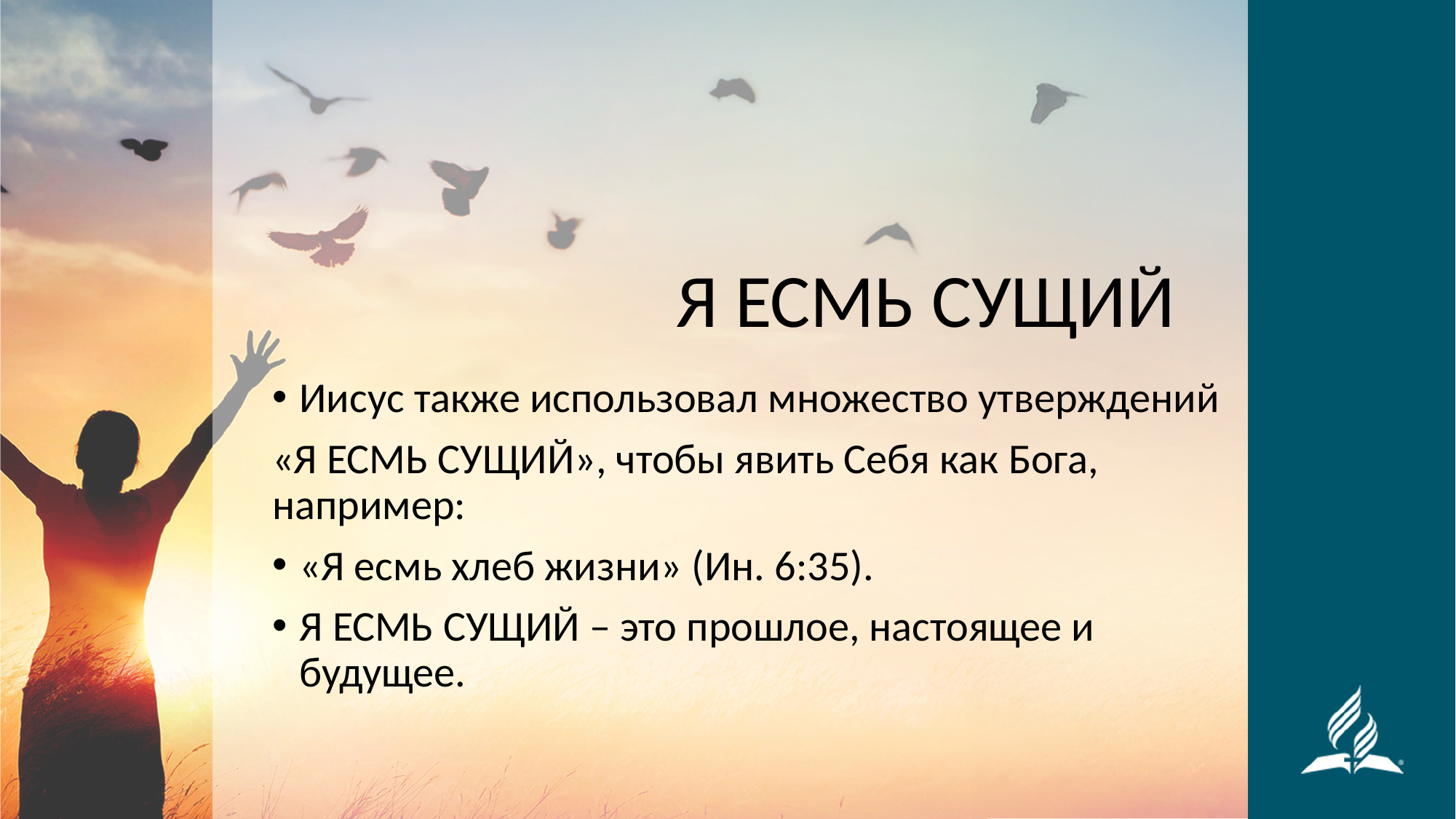

# Я ЕСМЬ СУЩИЙ
Иисус также использовал множество утверждений
«Я ЕСМЬ СУЩИЙ», чтобы явить Себя как Бога, например:
«Я есмь хлеб жизни» (Ин. 6:35).
Я ЕСМЬ СУЩИЙ – это прошлое, настоящее и будущее.